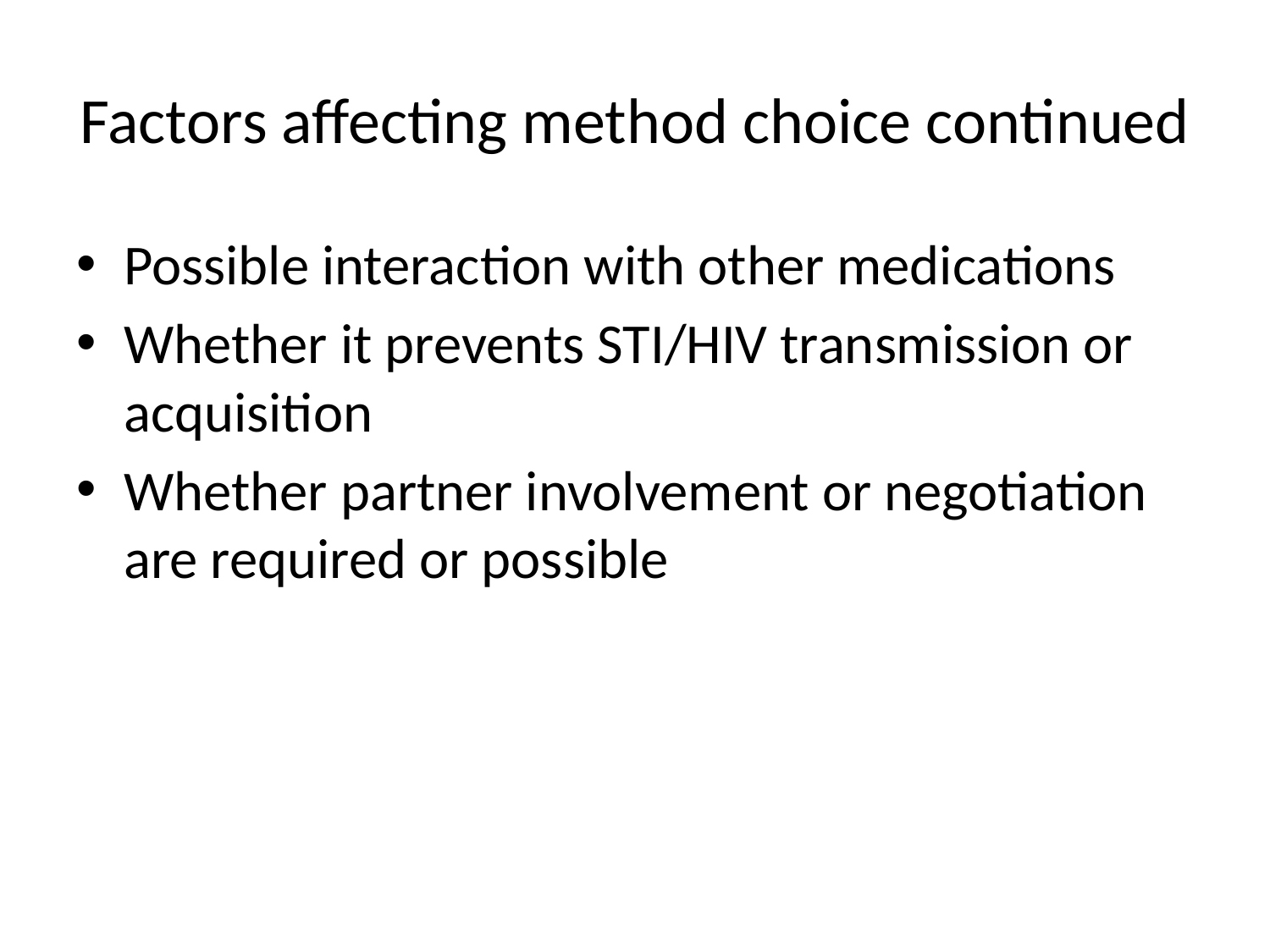

# Factors affecting method choice continued
Possible interaction with other medications
Whether it prevents STI/HIV transmission or acquisition
Whether partner involvement or negotiation  are required or possible